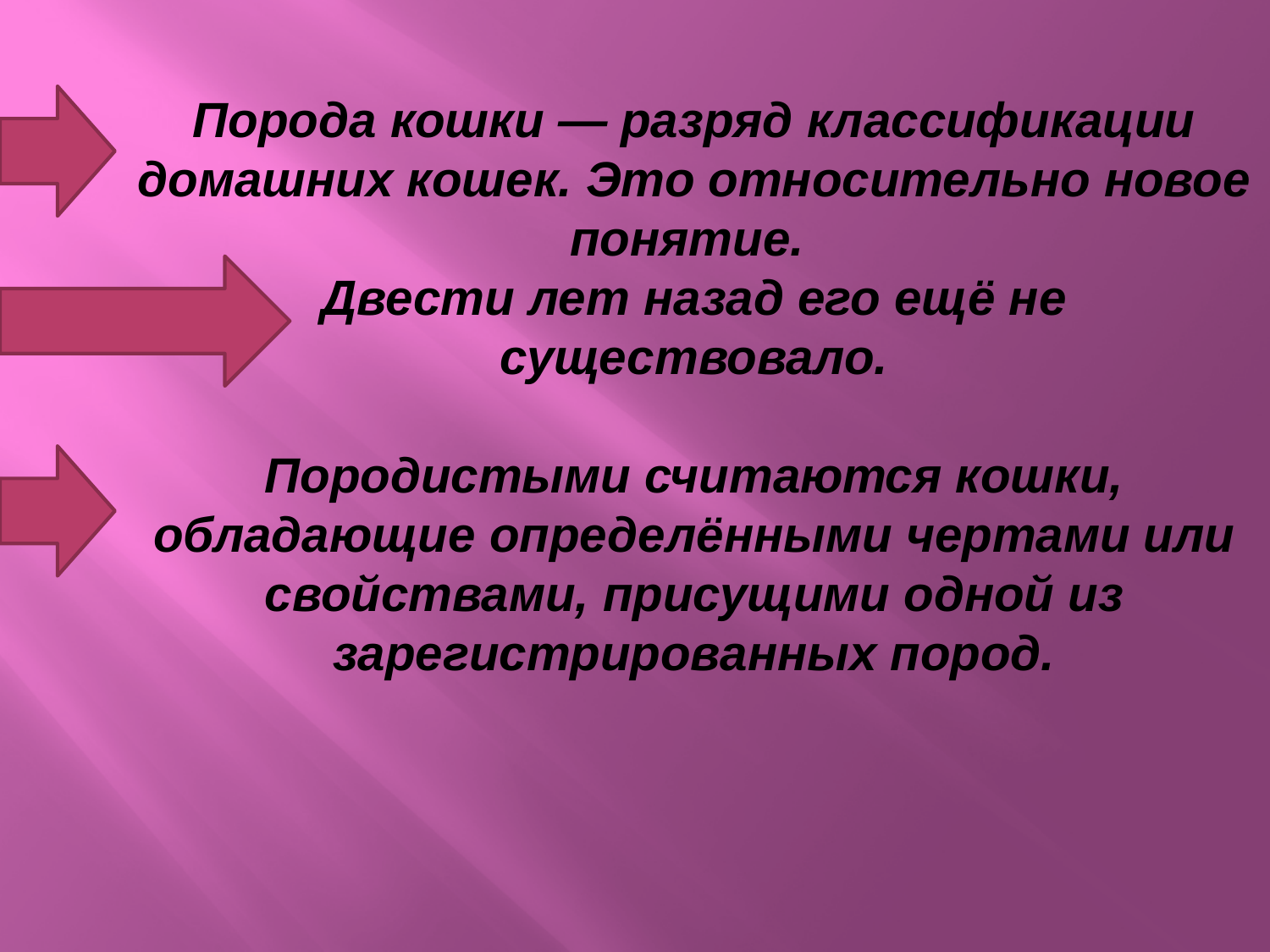

# Порода кошки — разряд классификации домашних кошек. Это относительно новое понятие. Двести лет назад его ещё не существовало. Породистыми считаются кошки, обладающие определёнными чертами или свойствами, присущими одной из зарегистрированных пород.